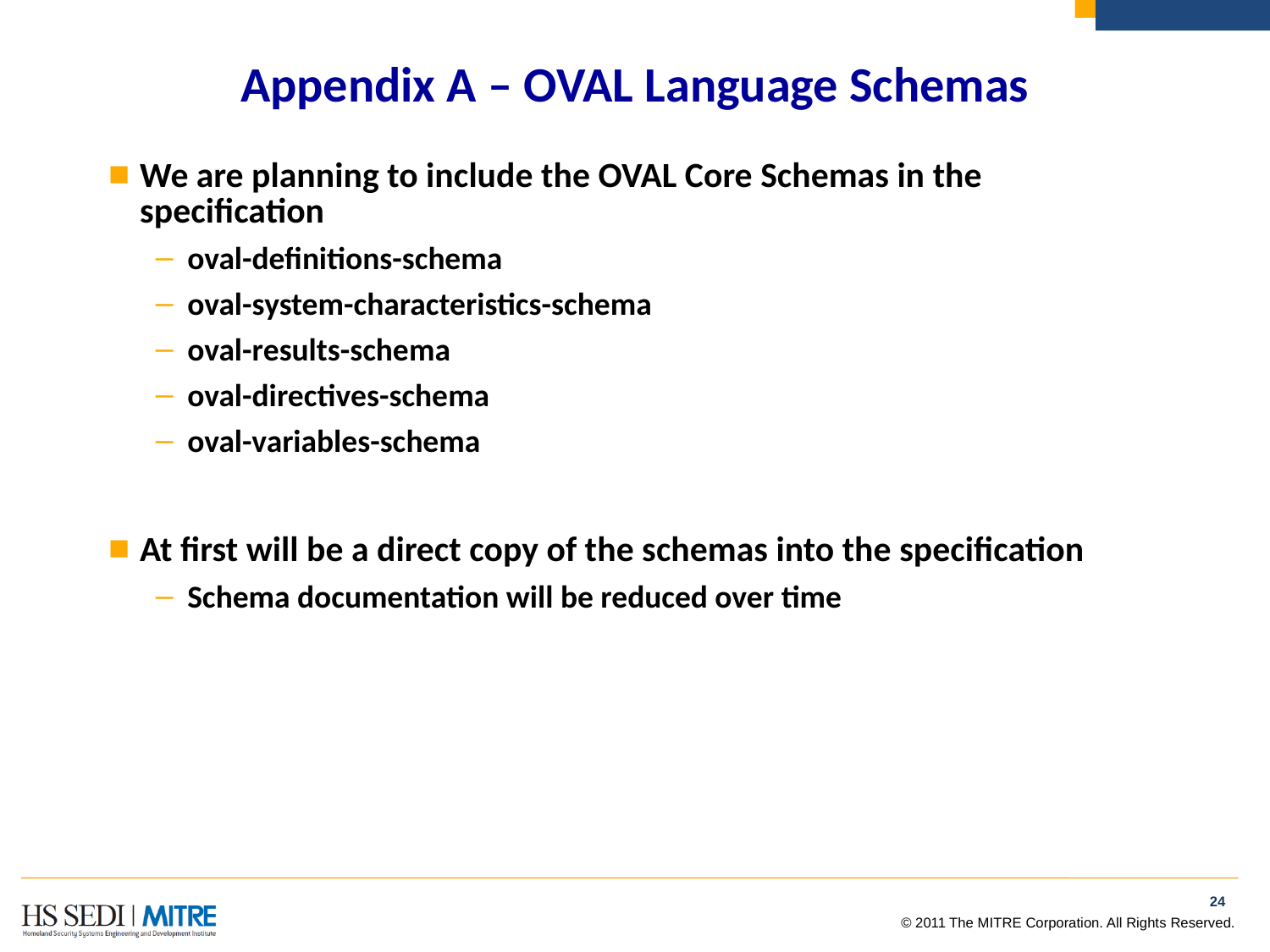

# Appendix A – OVAL Language Schemas
We are planning to include the OVAL Core Schemas in the specification
oval-definitions-schema
oval-system-characteristics-schema
oval-results-schema
oval-directives-schema
oval-variables-schema

At first will be a direct copy of the schemas into the specification
Schema documentation will be reduced over time
24